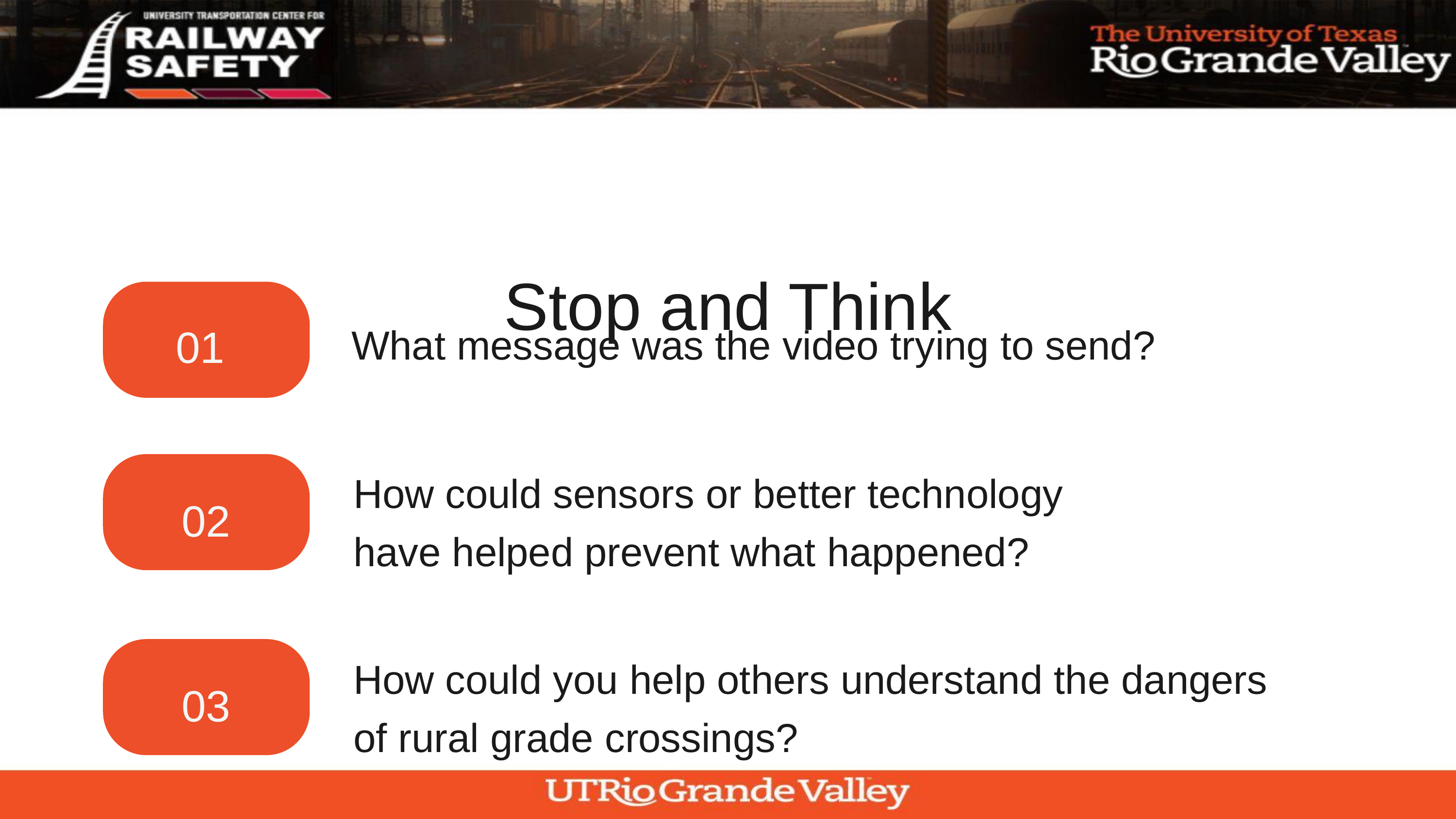

Stop and Think

01
What message was the video trying to send?

How could sensors or better technology have helped prevent what happened?
02

How could you help others understand the dangers of rural grade crossings?
03